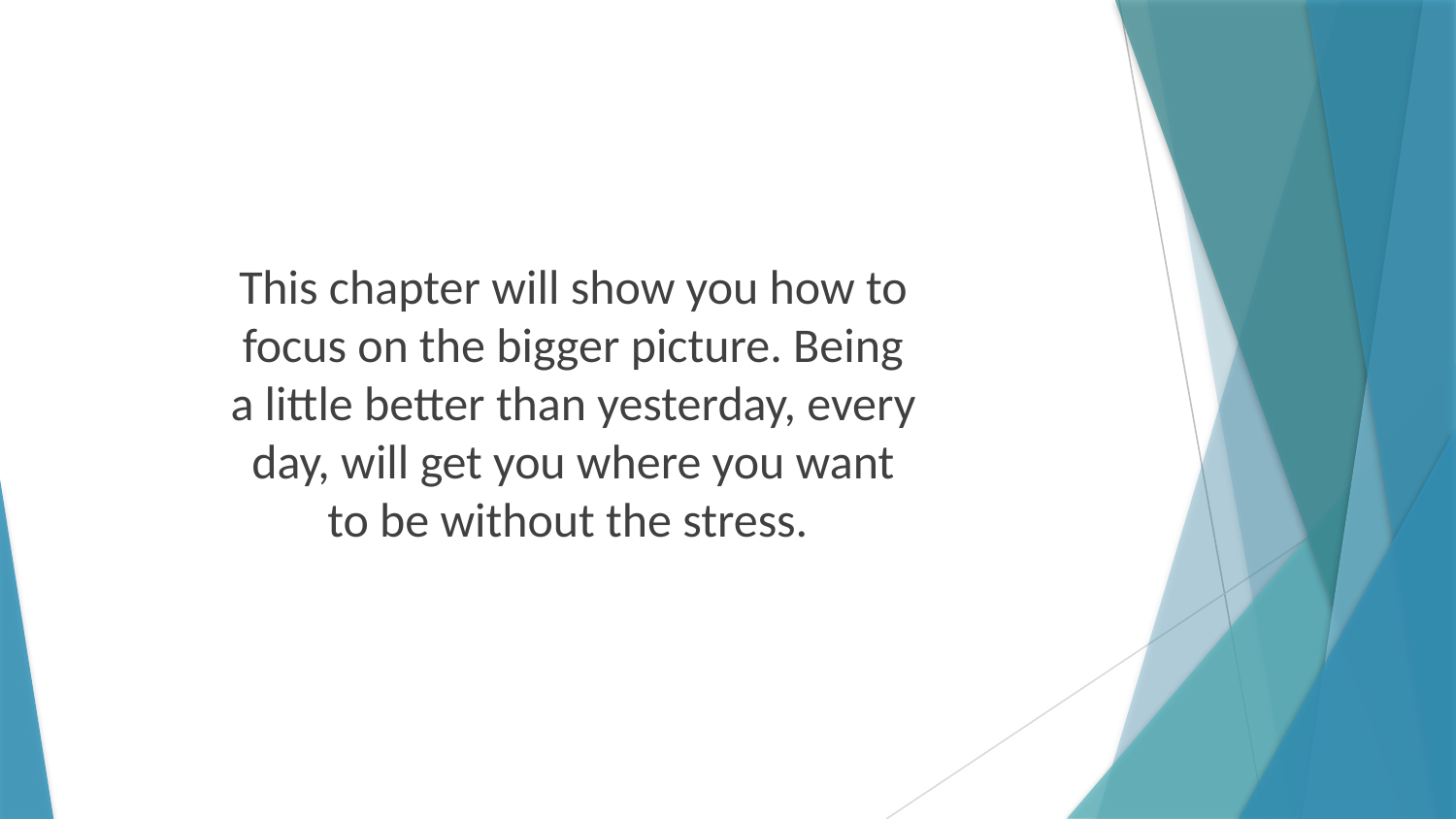

This chapter will show you how to focus on the bigger picture. Being a little better than yesterday, every day, will get you where you want to be without the stress.